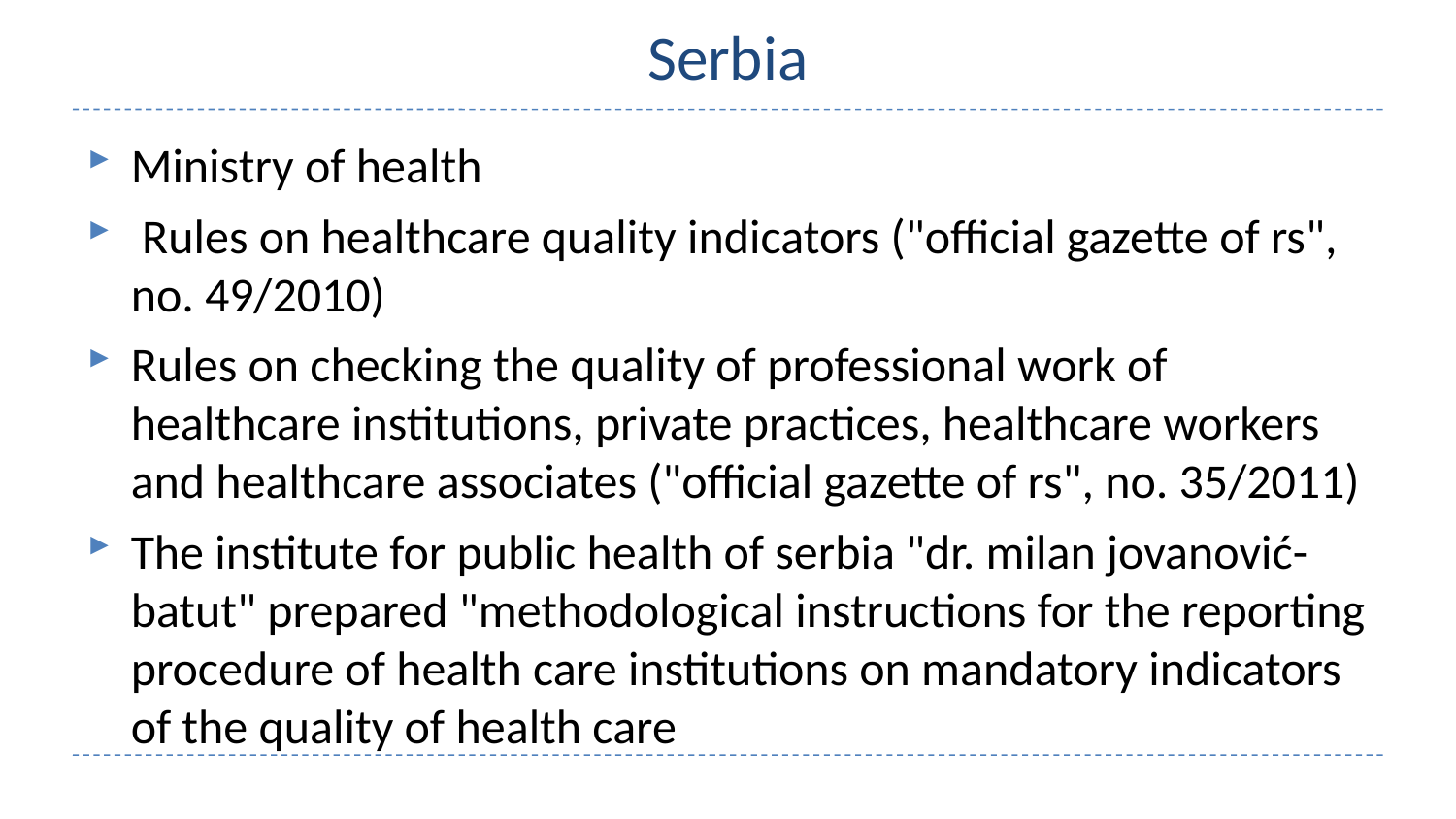

# Serbia
Ministry of health
 Rules on healthcare quality indicators ("official gazette of rs", no. 49/2010)
Rules on checking the quality of professional work of healthcare institutions, private practices, healthcare workers and healthcare associates ("official gazette of rs", no. 35/2011)
The institute for public health of serbia "dr. milan jovanović-batut" prepared "methodological instructions for the reporting procedure of health care institutions on mandatory indicators of the quality of health care